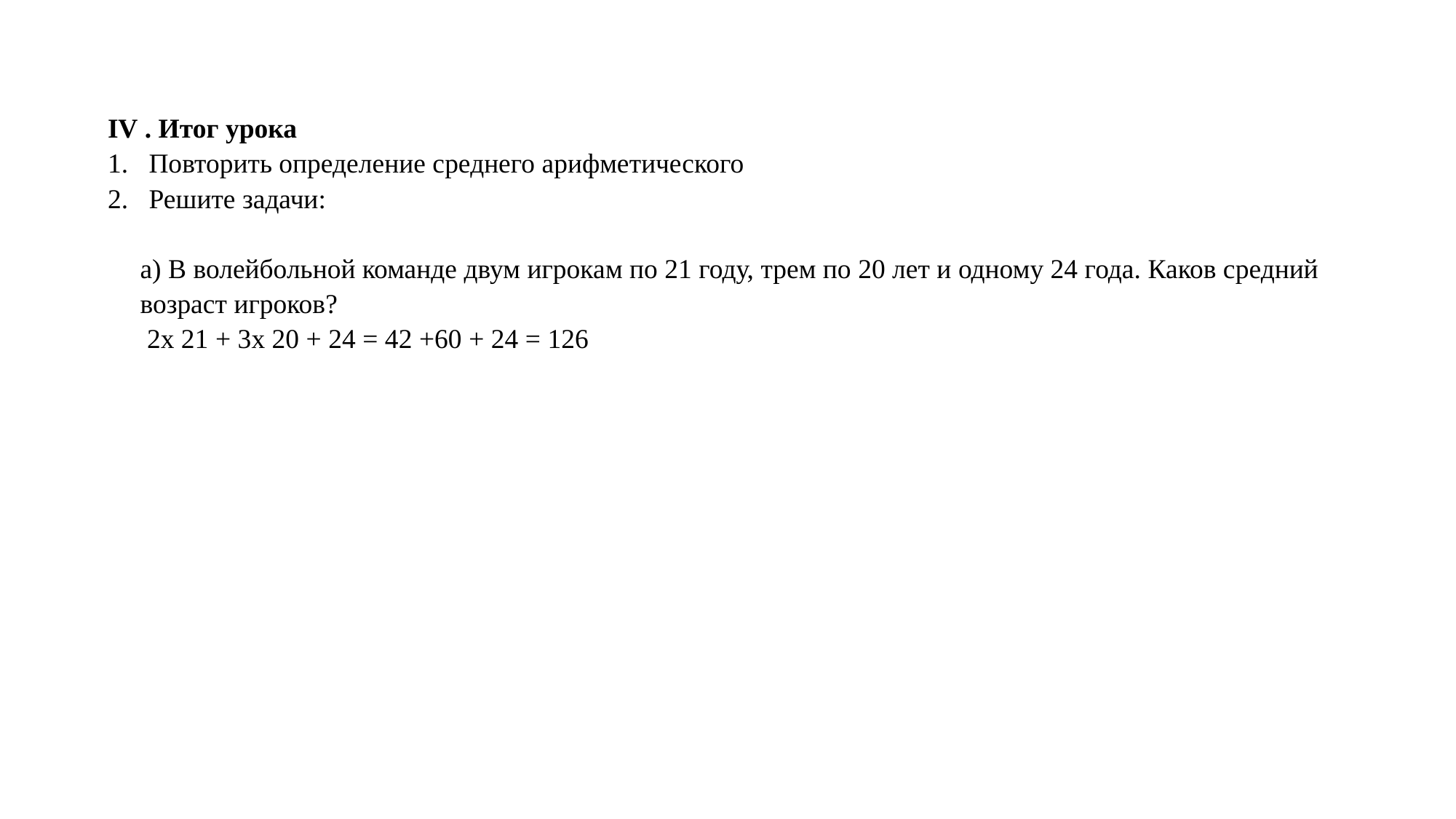

IV . Итог урока
Повторить определение среднего арифметического
Решите задачи:

а) В волейбольной команде двум игрокам по 21 году, трем по 20 лет и одному 24 года. Каков средний возраст игроков?
 2х 21 + 3х 20 + 24 = 42 +60 + 24 = 126